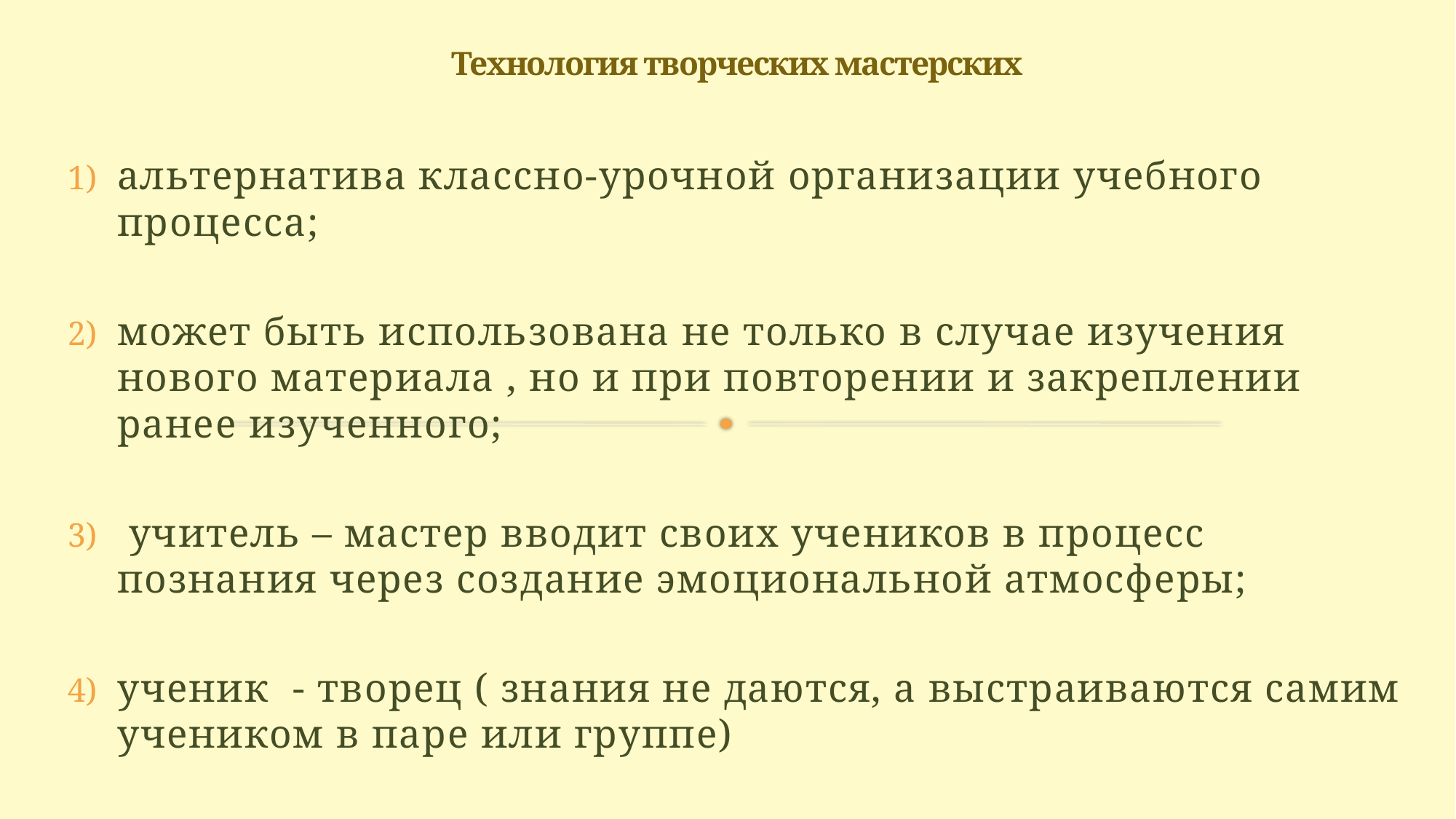

# Технология творческих мастерских

альтернатива классно-урочной организации учебного процесса;

может быть использована не только в случае изучения нового материала , но и при повторении и закреплении ранее изученного;

 учитель – мастер вводит своих учеников в процесс познания через создание эмоциональной атмосферы;

ученик  - творец ( знания не даются, а выстраиваются самим учеником в паре или группе)